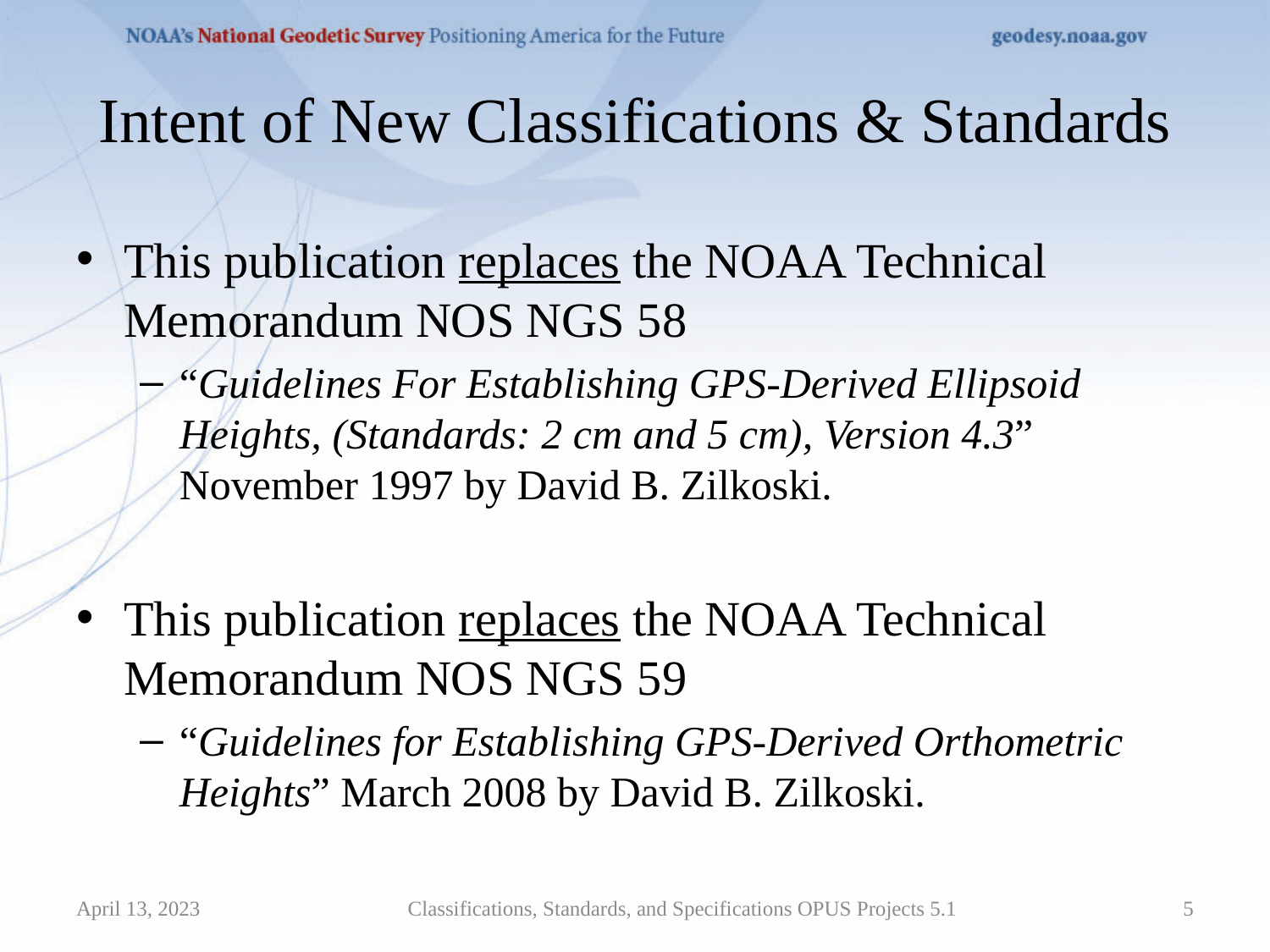

# Intent of New Classifications & Standards
This publication replaces the NOAA Technical Memorandum NOS NGS 58
“Guidelines For Establishing GPS-Derived Ellipsoid Heights, (Standards: 2 cm and 5 cm), Version 4.3” November 1997 by David B. Zilkoski.

This publication replaces the NOAA Technical Memorandum NOS NGS 59
“Guidelines for Establishing GPS-Derived Orthometric Heights” March 2008 by David B. Zilkoski.

April 13, 2023
Classifications, Standards, and Specifications OPUS Projects 5.1
5